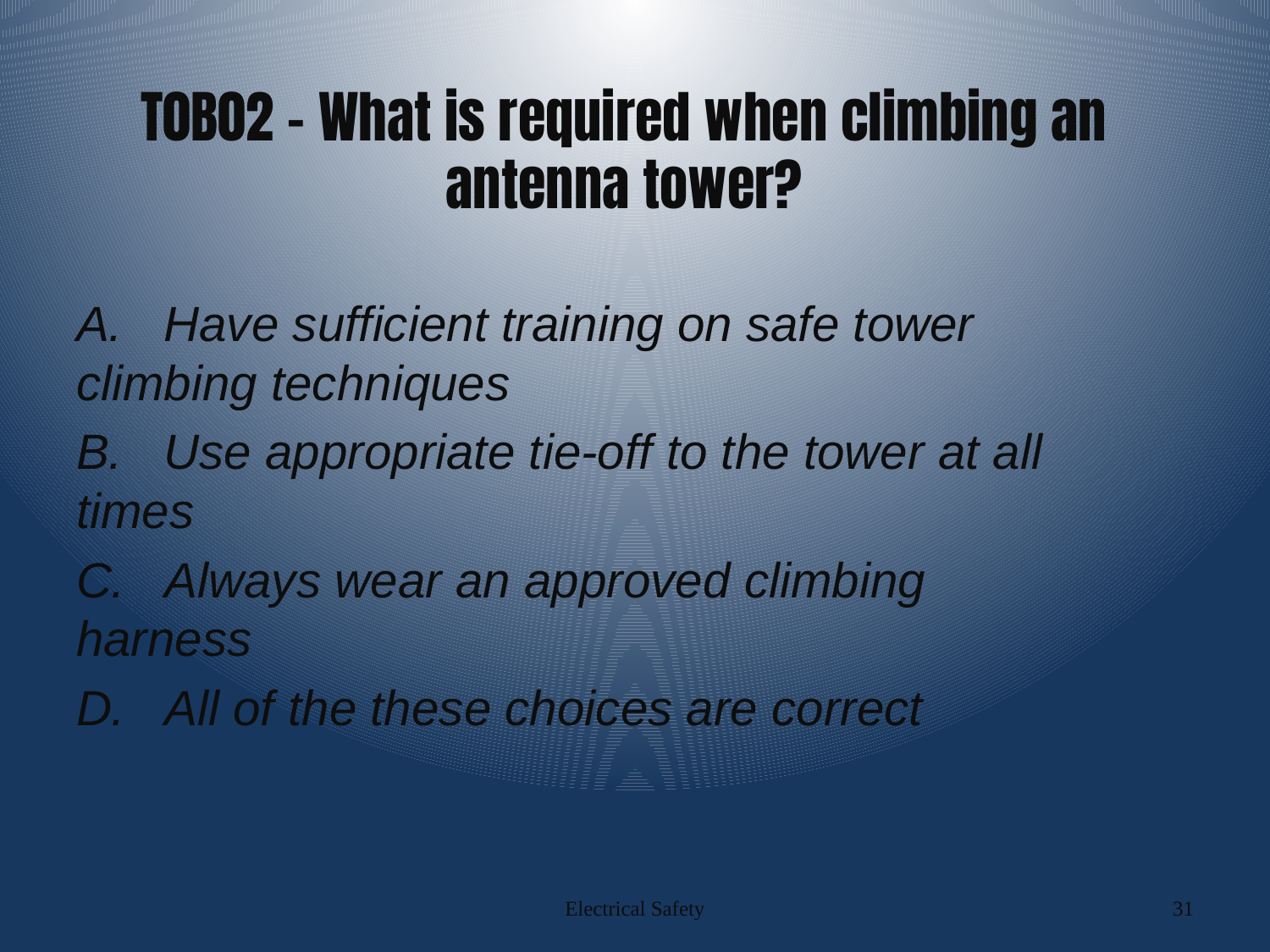

# T0B02 – What is required when climbing an antenna tower?
A.   Have sufficient training on safe tower climbing techniques
B.   Use appropriate tie-off to the tower at all times
C.   Always wear an approved climbing harness
D.   All of the these choices are correct
Electrical Safety
31